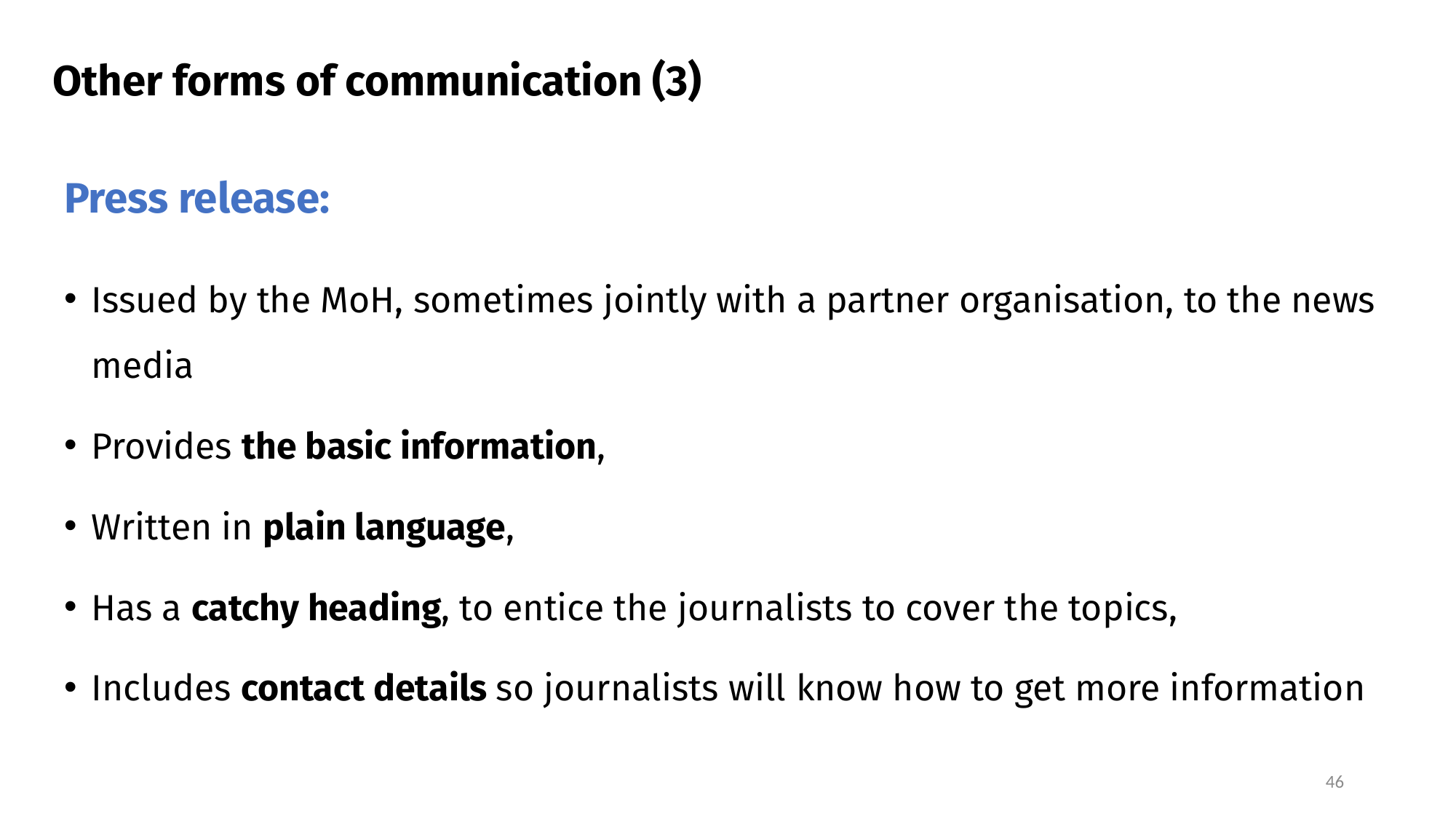

# Other forms of communication (3)
Press release:
Issued by the MoH, sometimes jointly with a partner organisation, to the news media
Provides the basic information,
Written in plain language,
Has a catchy heading, to entice the journalists to cover the topics,
Includes contact details so journalists will know how to get more information

46